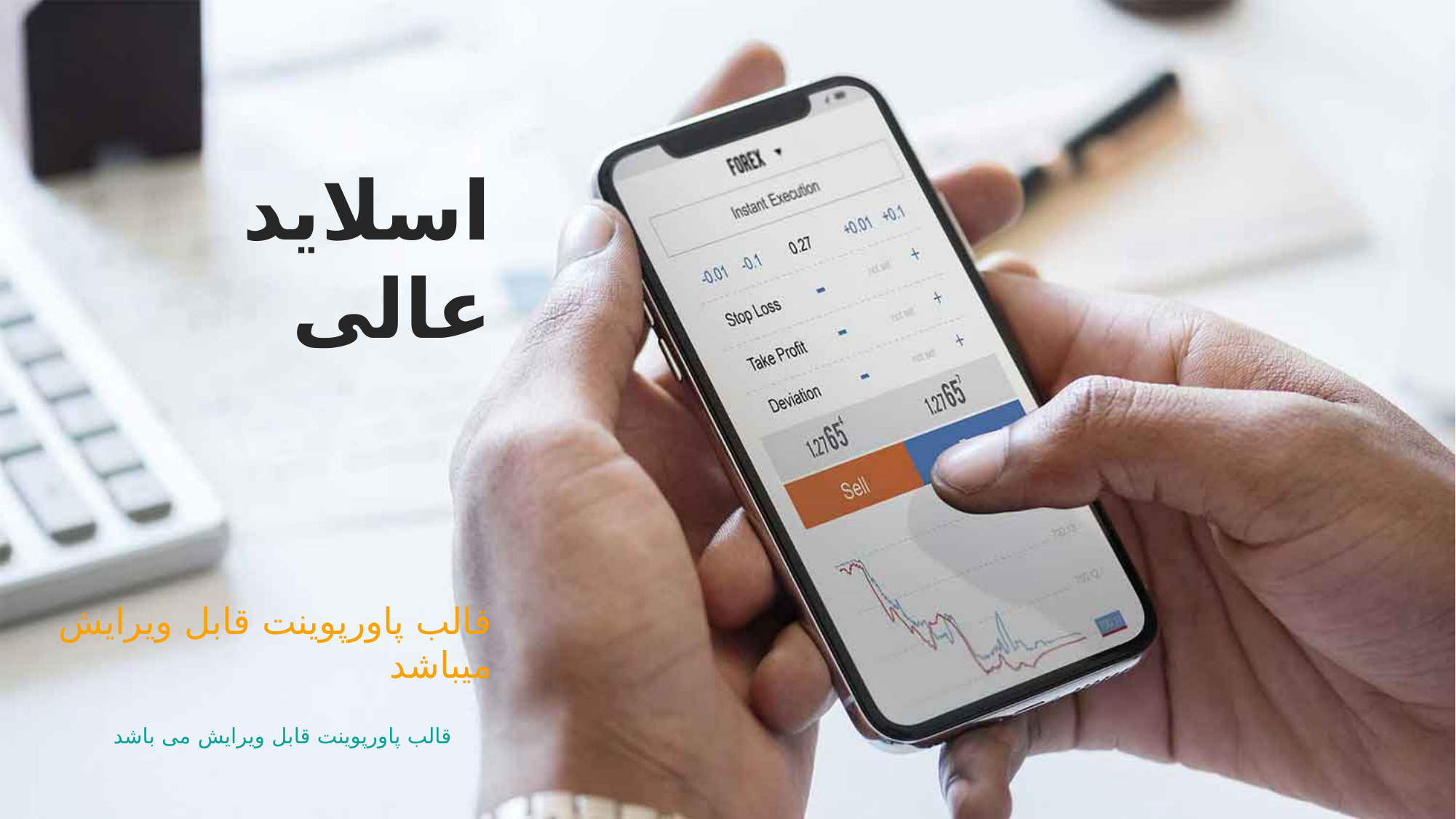

اسلاید
عالی
قالب پاورپوینت قابل ویرایش میباشد
قالب پاورپوینت قابل ویرایش می باشد